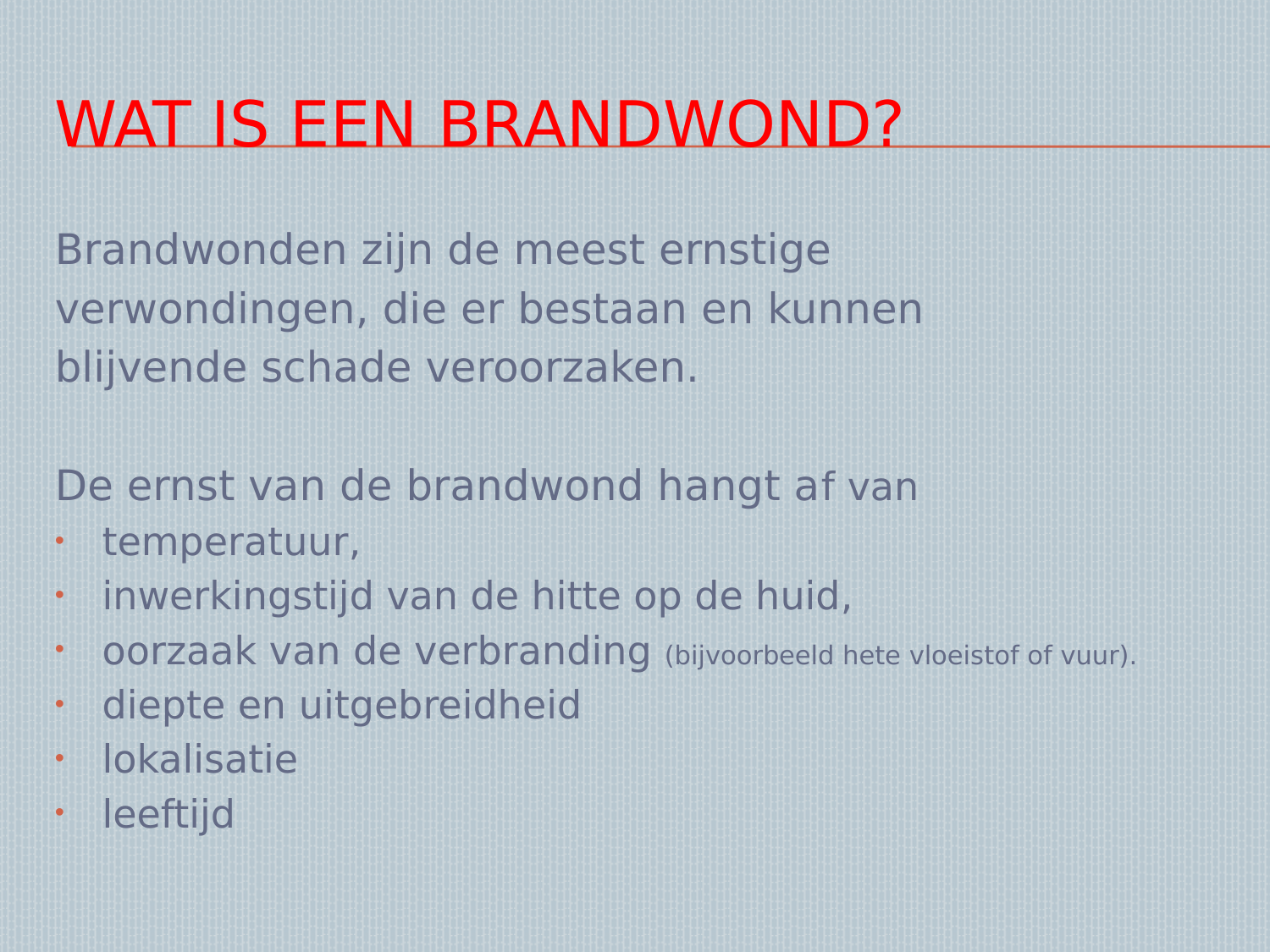

# Wat is een brandwond?
Brandwonden zijn de meest ernstige
verwondingen, die er bestaan en kunnen
blijvende schade veroorzaken.

De ernst van de brandwond hangt af van
temperatuur,
inwerkingstijd van de hitte op de huid,
oorzaak van de verbranding (bijvoorbeeld hete vloeistof of vuur).
diepte en uitgebreidheid
lokalisatie
leeftijd